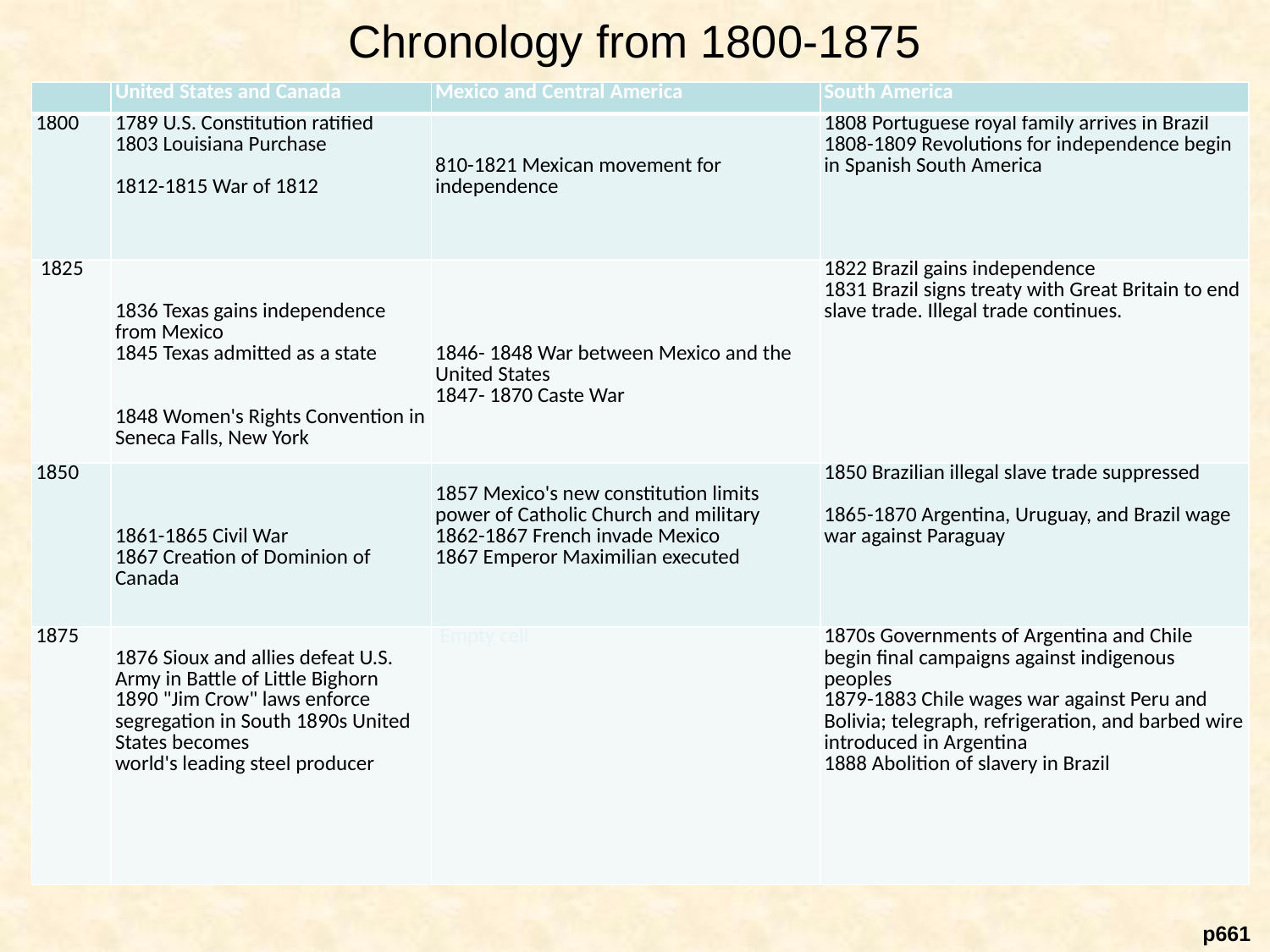

# Chronology from 1800-1875
| Empty cell | United States and Canada | Mexico and Central America | South America |
| --- | --- | --- | --- |
| 1800 | 1789 U.S. Constitution ratified 1803 Louisiana Purchase 1812-1815 War of 1812 | 810-1821 Mexican movement for independence | 1808 Portuguese royal family arrives in Brazil 1808-1809 Revolutions for independence begin in Spanish South America |
| 1825 | 1836 Texas gains independence from Mexico 1845 Texas admitted as a state 1848 Women's Rights Convention in Seneca Falls, New York | 1846- 1848 War between Mexico and the United States 1847- 1870 Caste War | 1822 Brazil gains independence 1831 Brazil signs treaty with Great Britain to end slave trade. Illegal trade continues. |
| 1850 | 1861-1865 Civil War 1867 Creation of Dominion of Canada | 1857 Mexico's new constitution limits power of Catholic Church and military 1862-1867 French invade Mexico 1867 Emperor Maximilian executed | 1850 Brazilian illegal slave trade suppressed 1865-1870 Argentina, Uruguay, and Brazil wage war against Paraguay |
| 1875 | 1876 Sioux and allies defeat U.S. Army in Battle of Little Bighorn 1890 "Jim Crow" laws enforce segregation in South 1890s United States becomes world's leading steel producer | Empty cell | 1870s Governments of Argentina and Chile begin final campaigns against indigenous peoples 1879-1883 Chile wages war against Peru and Bolivia; telegraph, refrigeration, and barbed wire introduced in Argentina 1888 Abolition of slavery in Brazil |
 p661